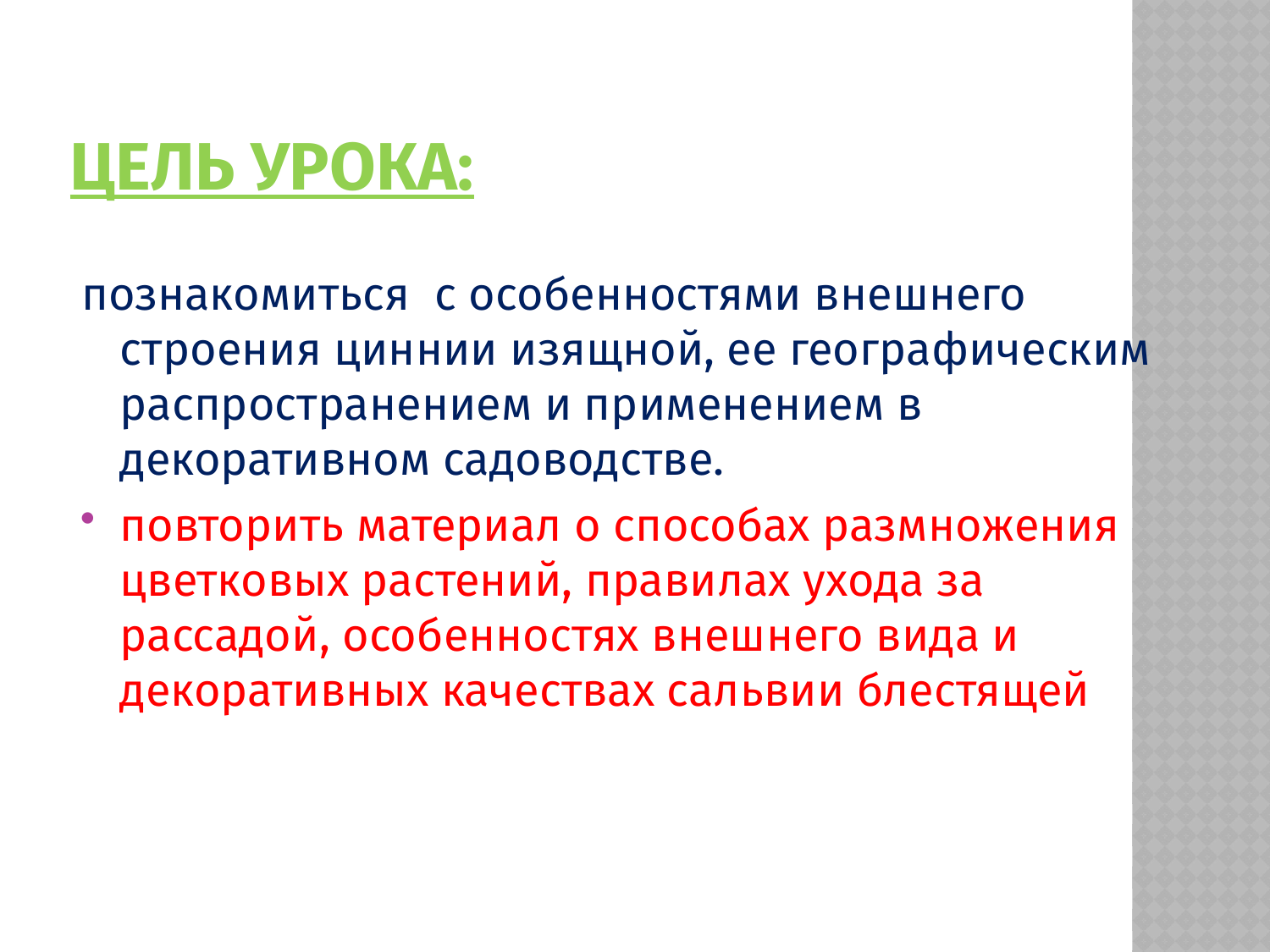

# Цель урока:
познакомиться  с особенностями внешнего строения циннии изящной, ее географическим распространением и применением в декоративном садоводстве.
повторить материал о способах размножения цветковых растений, правилах ухода за рассадой, особенностях внешнего вида и декоративных качествах сальвии блестящей